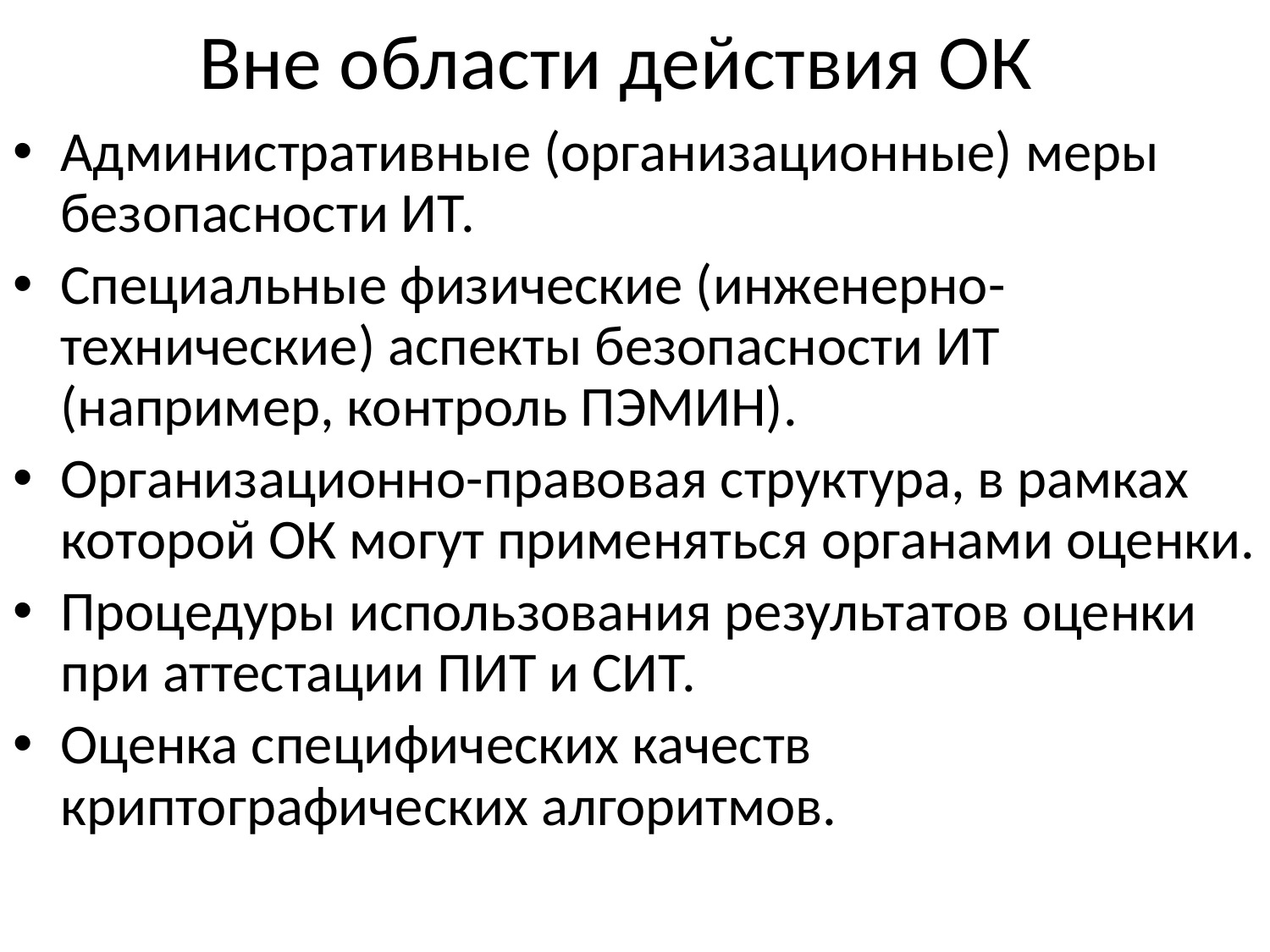

# Вне области действия ОК
Административные (организационные) меры безопасности ИТ.
Специальные физические (инженерно-технические) аспекты безопасности ИТ (например, контроль ПЭМИН).
Организационно-правовая структура, в рамках которой ОК могут применяться органами оценки.
Процедуры использования результатов оценки при аттестации ПИТ и СИТ.
Оценка специфических качеств криптографических алгоритмов.